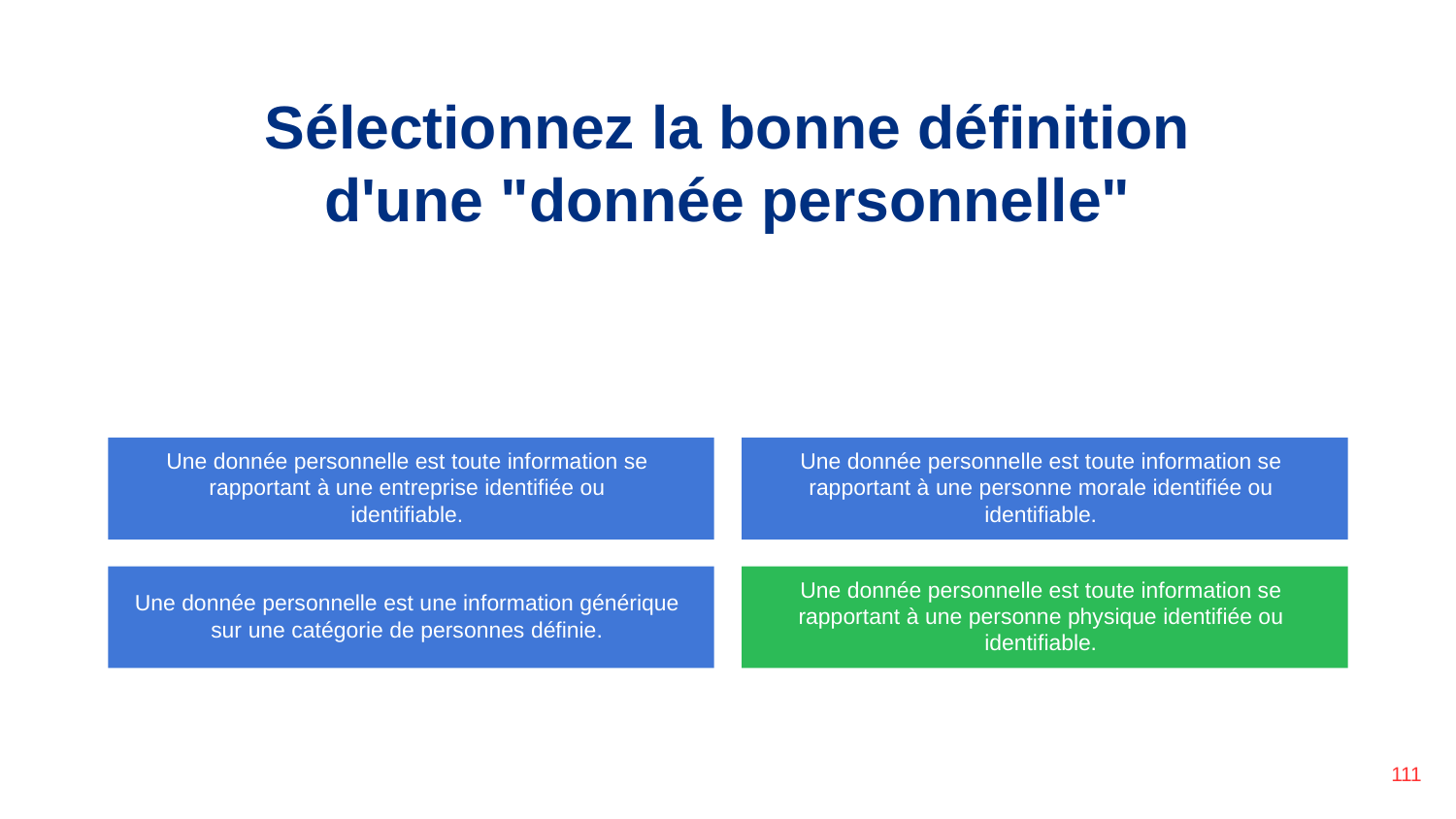

Sélectionnez la bonne définition d'une "donnée personnelle"

Une donnée personnelle est toute information se rapportant à une entreprise identifiée ou identifiable.

Une donnée personnelle est toute information se rapportant à une personne morale identifiée ou identifiable.

Une donnée personnelle est une information générique sur une catégorie de personnes définie.

Une donnée personnelle est toute information se rapportant à une personne physique identifiée ou identifiable.
111